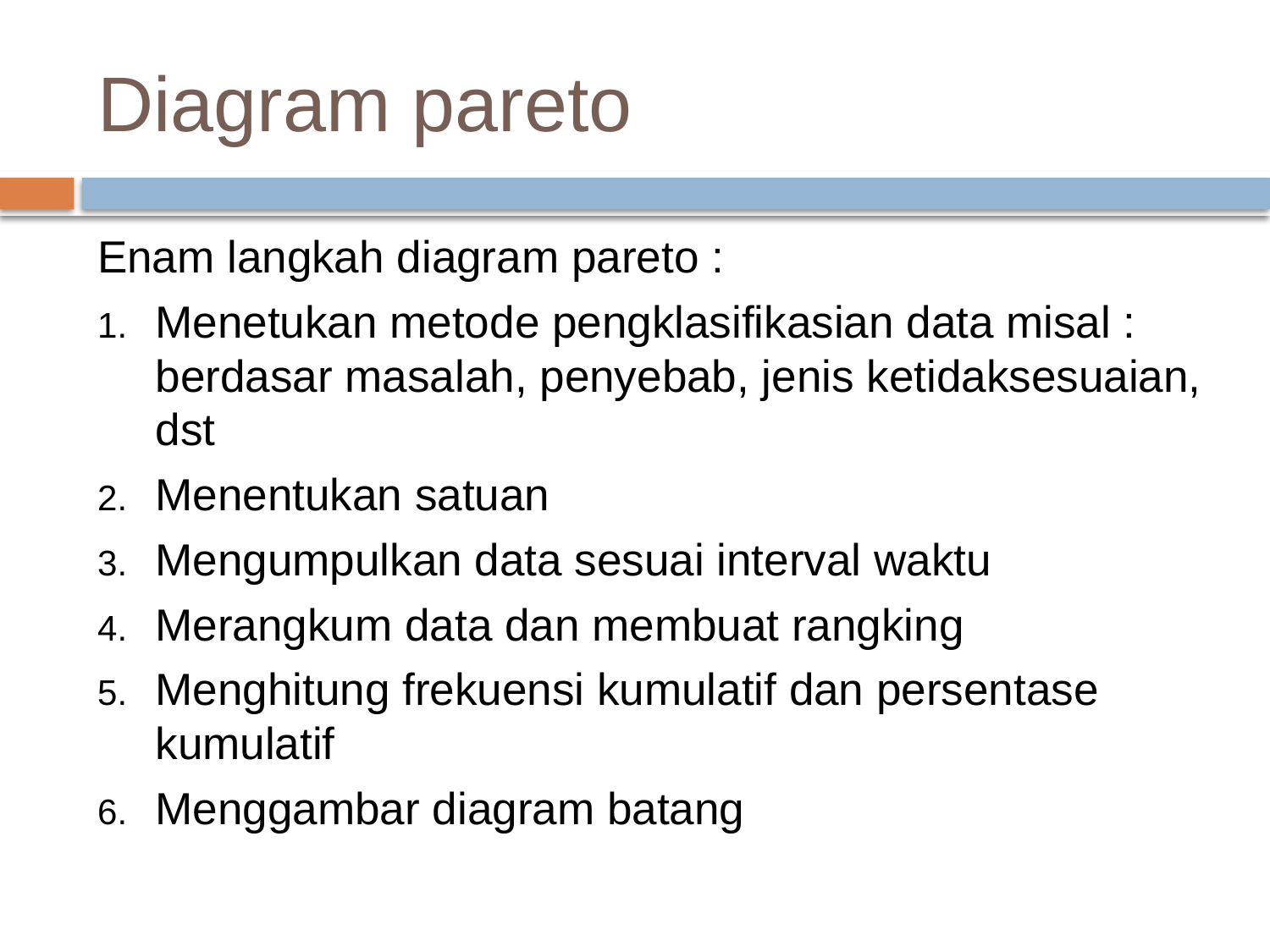

# Diagram pareto
Enam langkah diagram pareto :
Menetukan metode pengklasifikasian data misal : berdasar masalah, penyebab, jenis ketidaksesuaian, dst
Menentukan satuan
Mengumpulkan data sesuai interval waktu
Merangkum data dan membuat rangking
Menghitung frekuensi kumulatif dan persentase kumulatif
Menggambar diagram batang